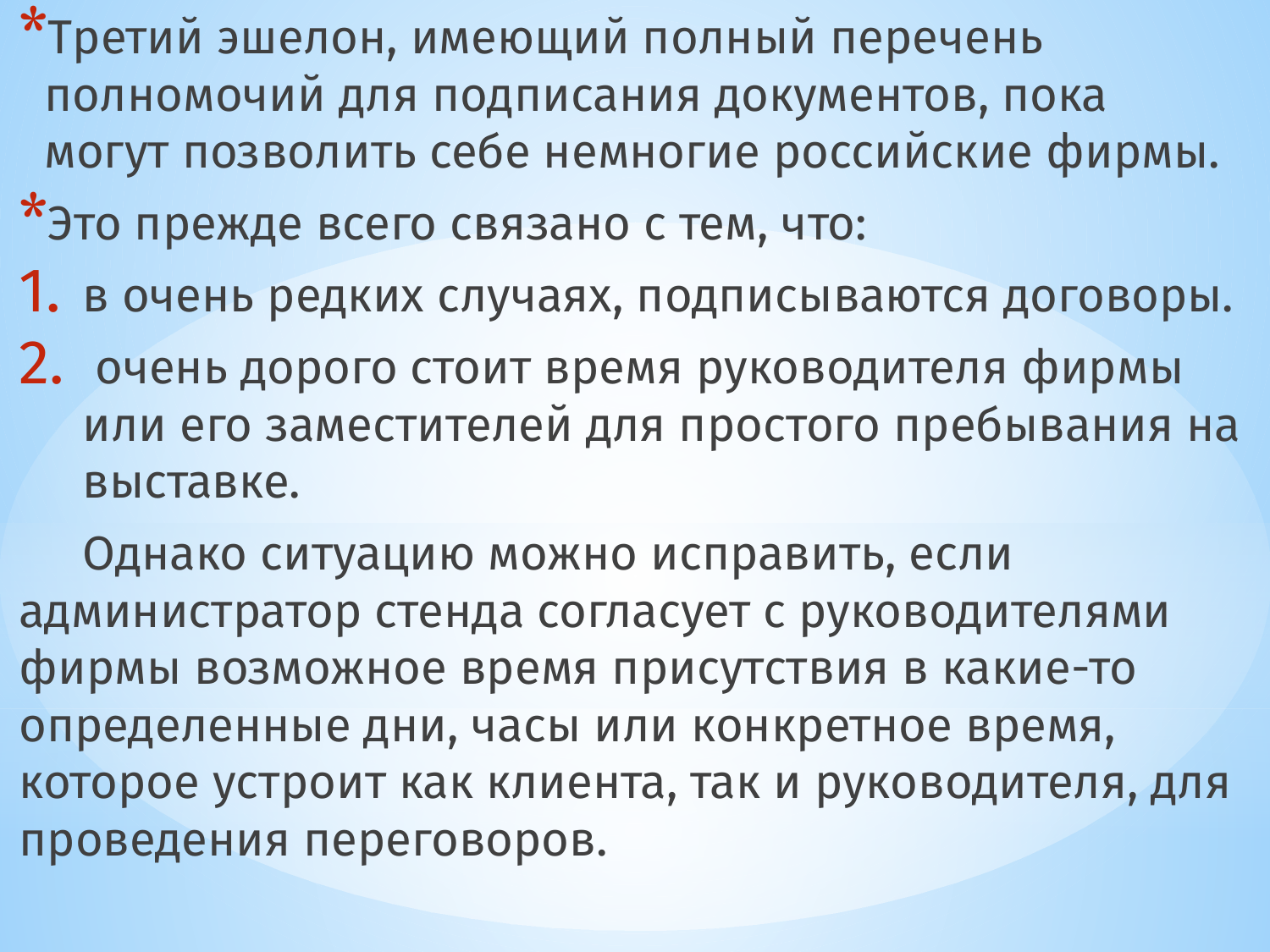

Третий эшелон, имеющий полный перечень полномочий для подписания документов, пока могут позволить себе немногие российские фирмы.
Это прежде всего связано с тем, что:
в очень редких случаях, подписываются договоры.
 очень дорого стоит время руководителя фирмы или его заместителей для простого пребывания на выставке.
     Однако ситуацию можно исправить, если администратор стенда согласует с руководителями фирмы возможное время присутствия в какие-то определенные дни, часы или конкретное время, которое устроит как клиента, так и руководителя, для проведения переговоров.
#